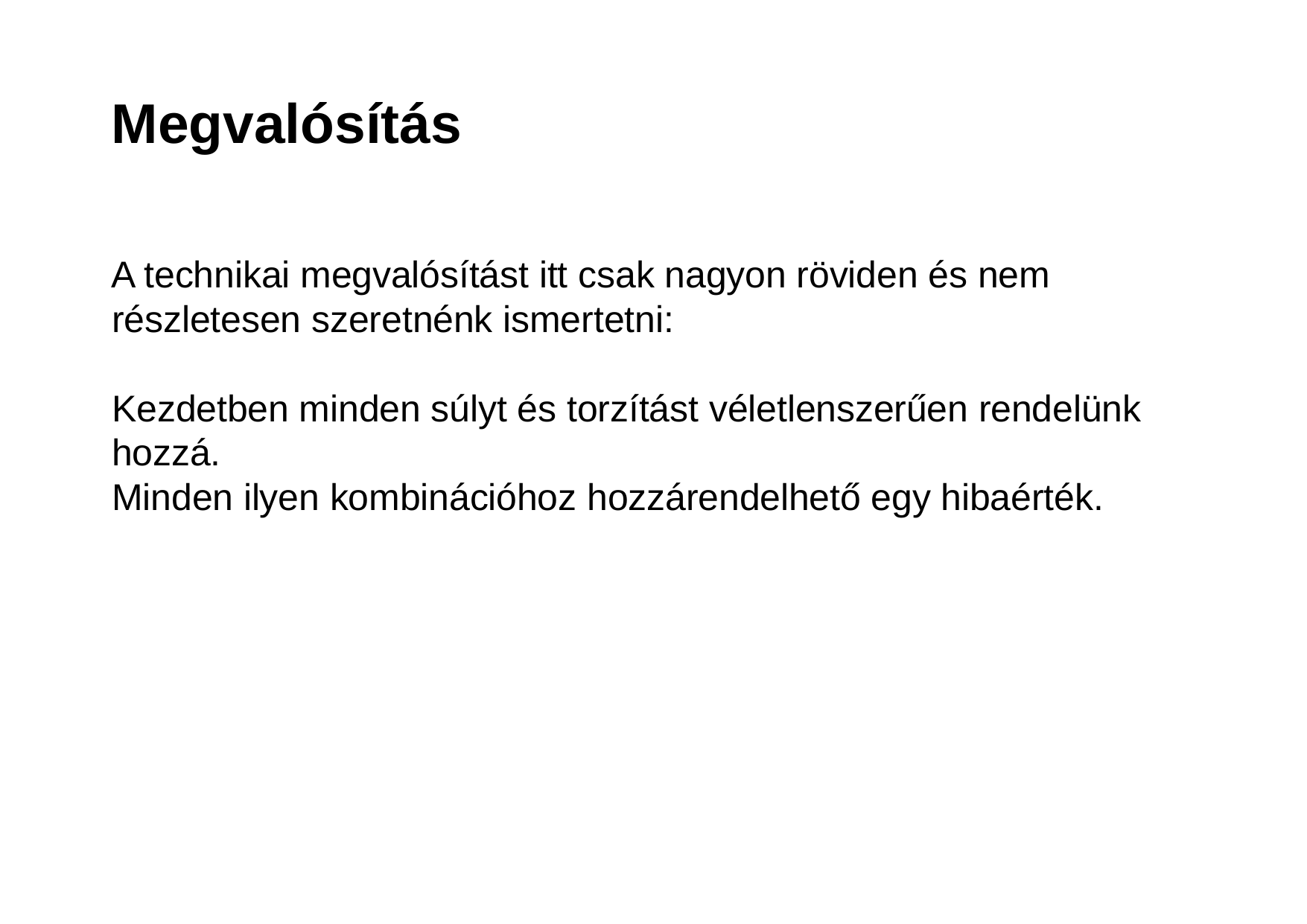

# Megvalósítás
A technikai megvalósítást itt csak nagyon röviden és nem részletesen szeretnénk ismertetni:
Kezdetben minden súlyt és torzítást véletlenszerűen rendelünk hozzá.
Minden ilyen kombinációhoz hozzárendelhető egy hibaérték.